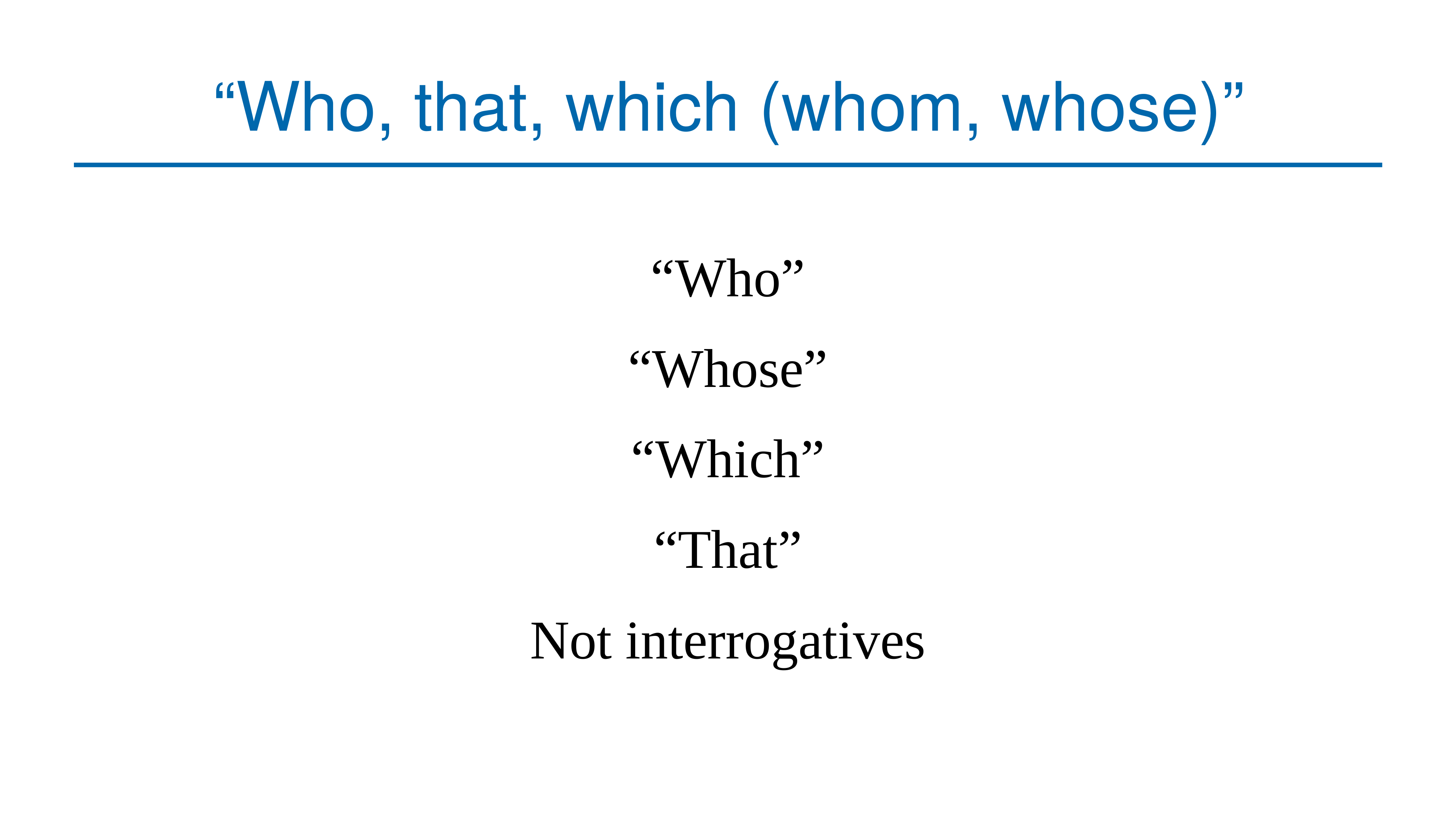

# “Who, that, which (whom, whose)”
“Who”
“Whose”
“Which”
“That”
Not interrogatives